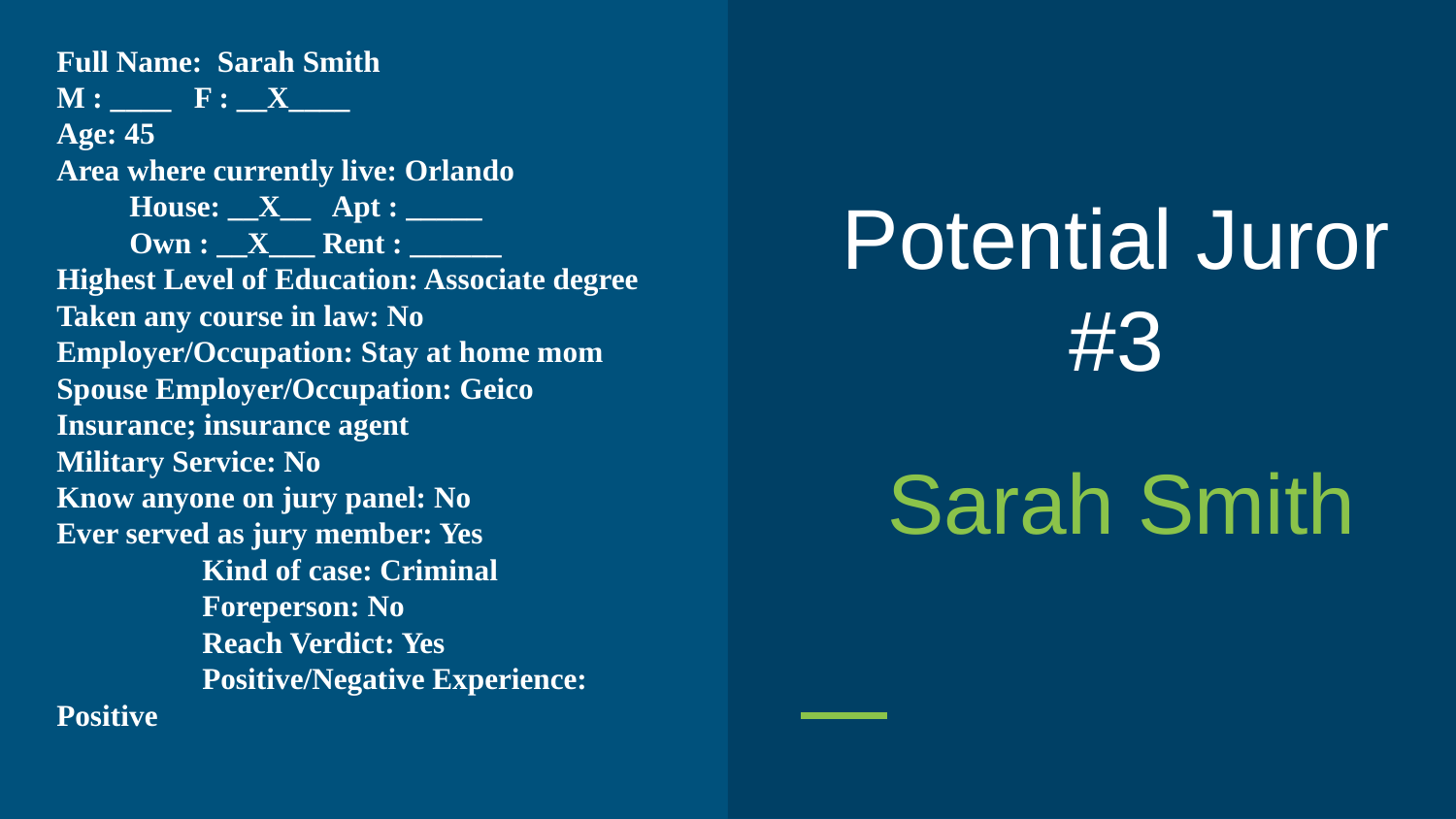

Full Name:  Sarah Smith
M : ____   F : __X____
Age: 45
Area where currently live: Orlando
House: __X__   Apt : _____
Own : __X___ Rent : ______
Highest Level of Education: Associate degree
Taken any course in law: No
Employer/Occupation: Stay at home mom
Spouse Employer/Occupation: Geico Insurance; insurance agent
Military Service: No
Know anyone on jury panel: No
Ever served as jury member: Yes
        	Kind of case: Criminal
        	Foreperson: No
        	Reach Verdict: Yes
        	Positive/Negative Experience: Positive

# Potential Juror #3

Sarah Smith